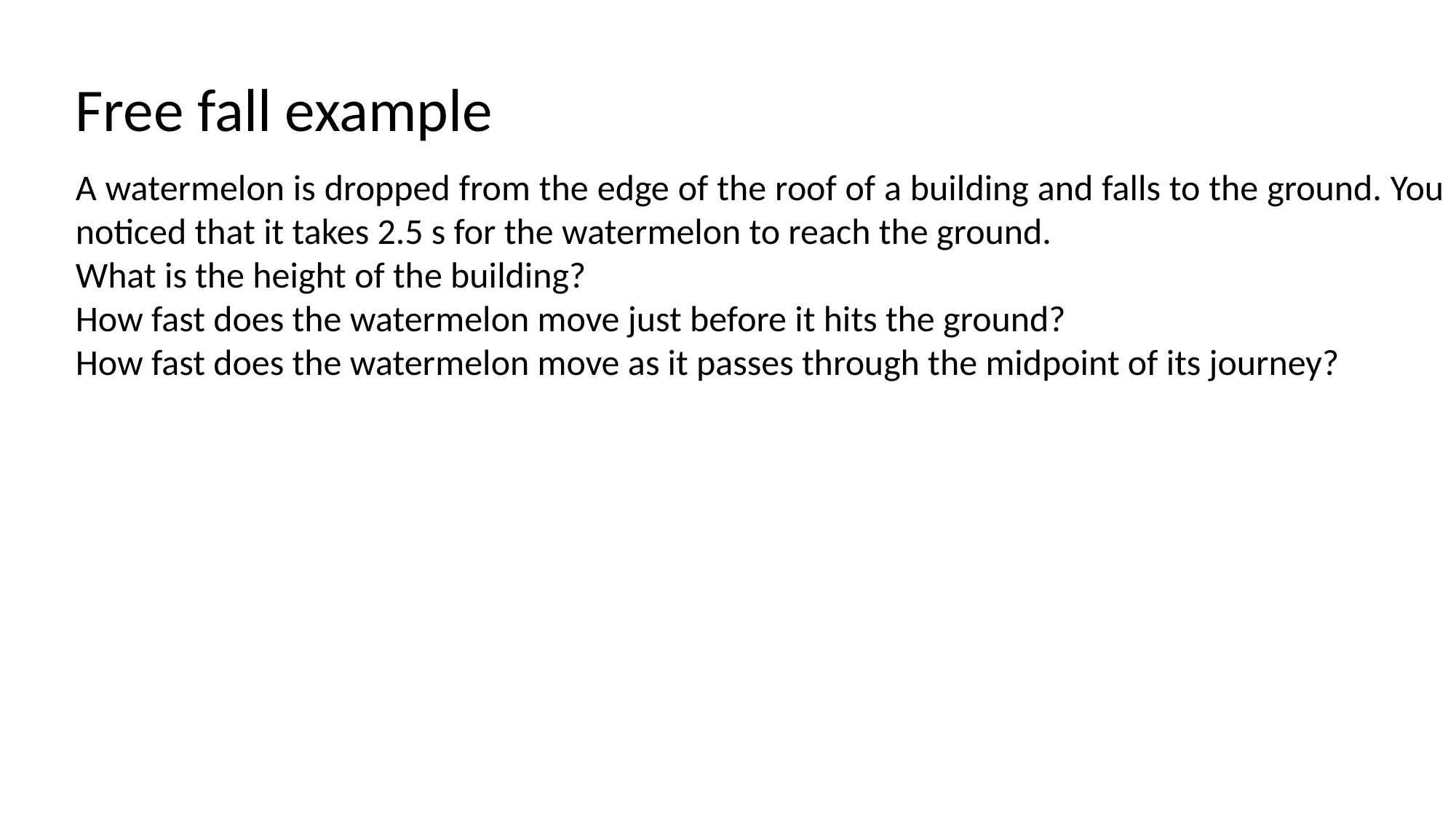

Free fall example
A watermelon is dropped from the edge of the roof of a building and falls to the ground. You noticed that it takes 2.5 s for the watermelon to reach the ground.
What is the height of the building?
How fast does the watermelon move just before it hits the ground?
How fast does the watermelon move as it passes through the midpoint of its journey?